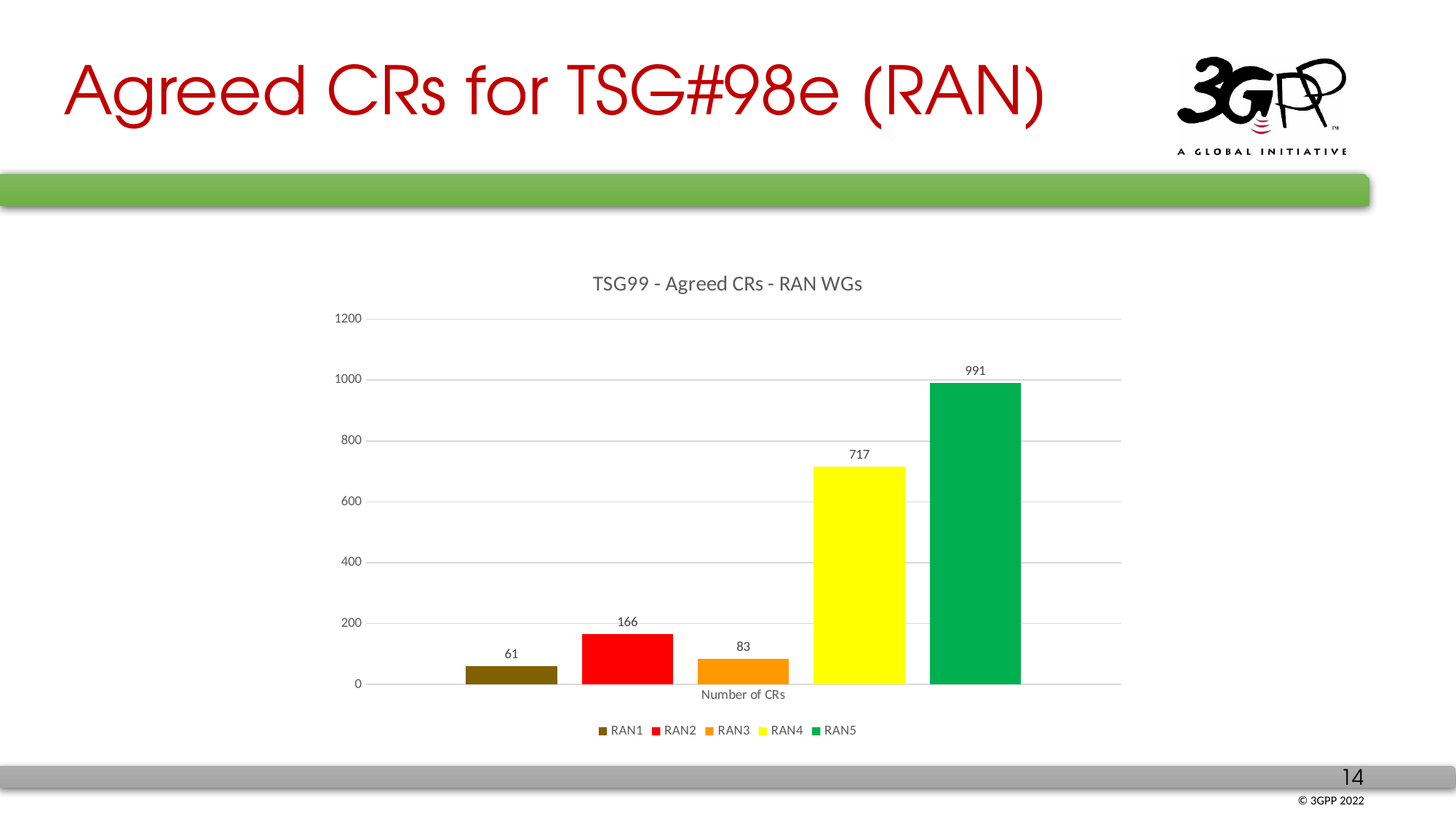

# Agreed CRs for TSG#98e (RAN)

### Chart: TSG99 - Agreed CRs - RAN WGs

| Category | RAN1 | RAN2 | RAN3 | RAN4 | RAN5 |
|---|---|---|---|---|---|
| Number of CRs | 61.0 | 166.0 | 83.0 | 717.0 | 991.0 |